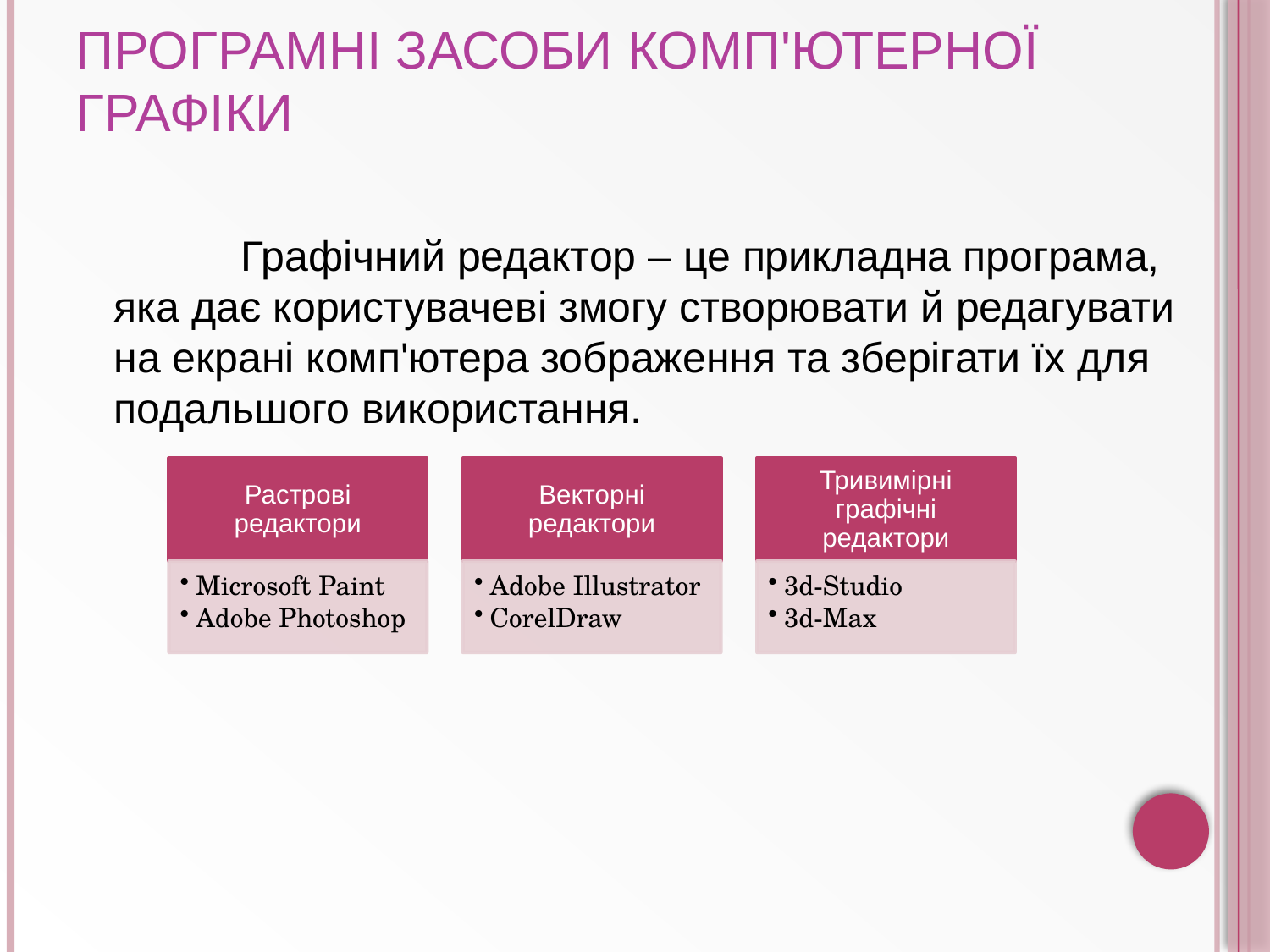

# Програмні засоби комп'ютерної графіки
		Графічний редактор – це прикладна програма, яка дає користувачеві змогу створювати й редагувати на екрані комп'ютера зображення та зберігати їх для подальшого використання.

Растрові редактори
Microsoft Paint
Adobe Photoshop
Векторні редактори
Adobe Illustrator
CorelDraw
Тривимірні графічні редактори
3d-Studio
3d-Max